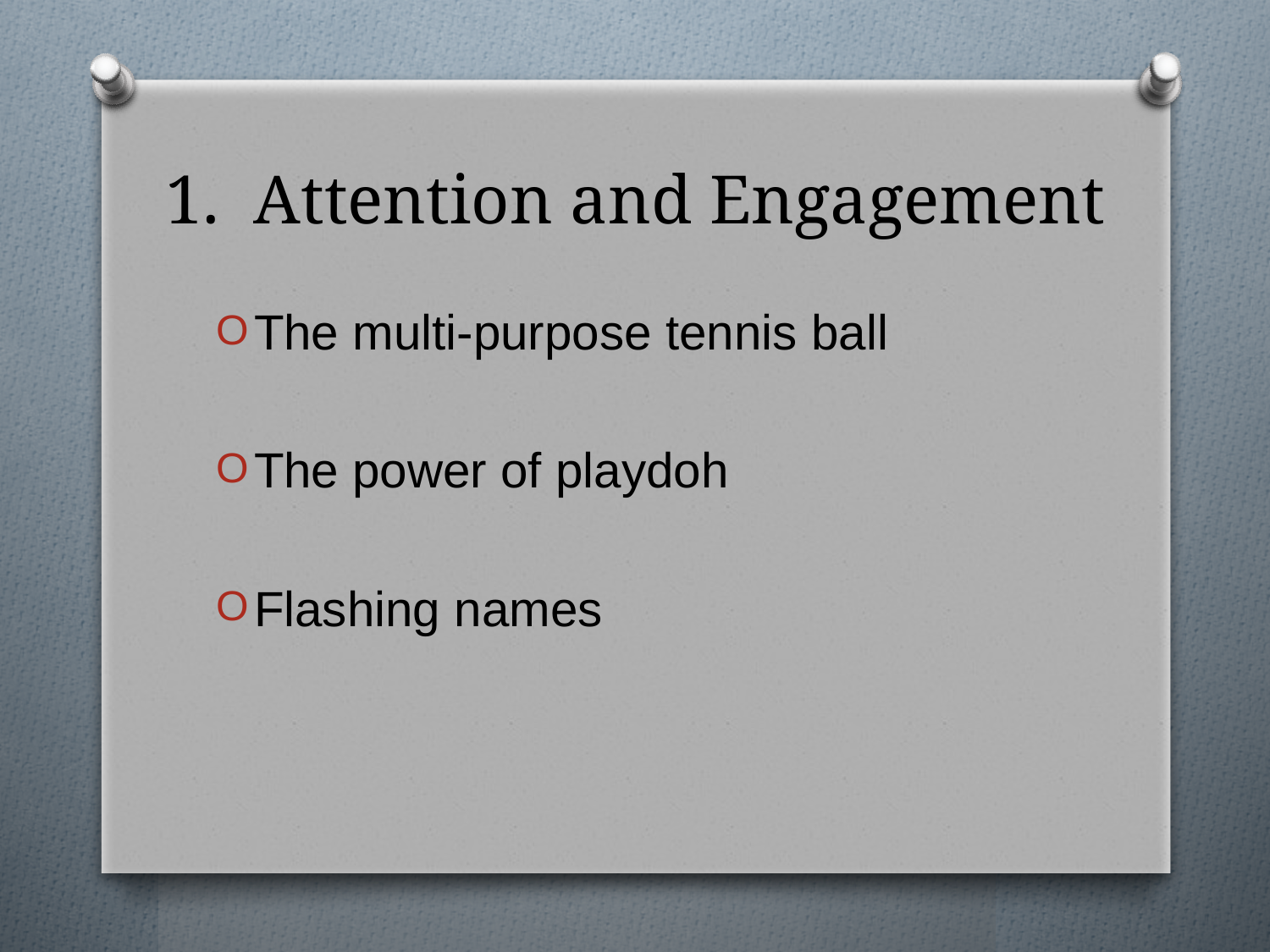

# 1.  Attention and Engagement
The multi-purpose tennis ball

The power of playdoh

Flashing names